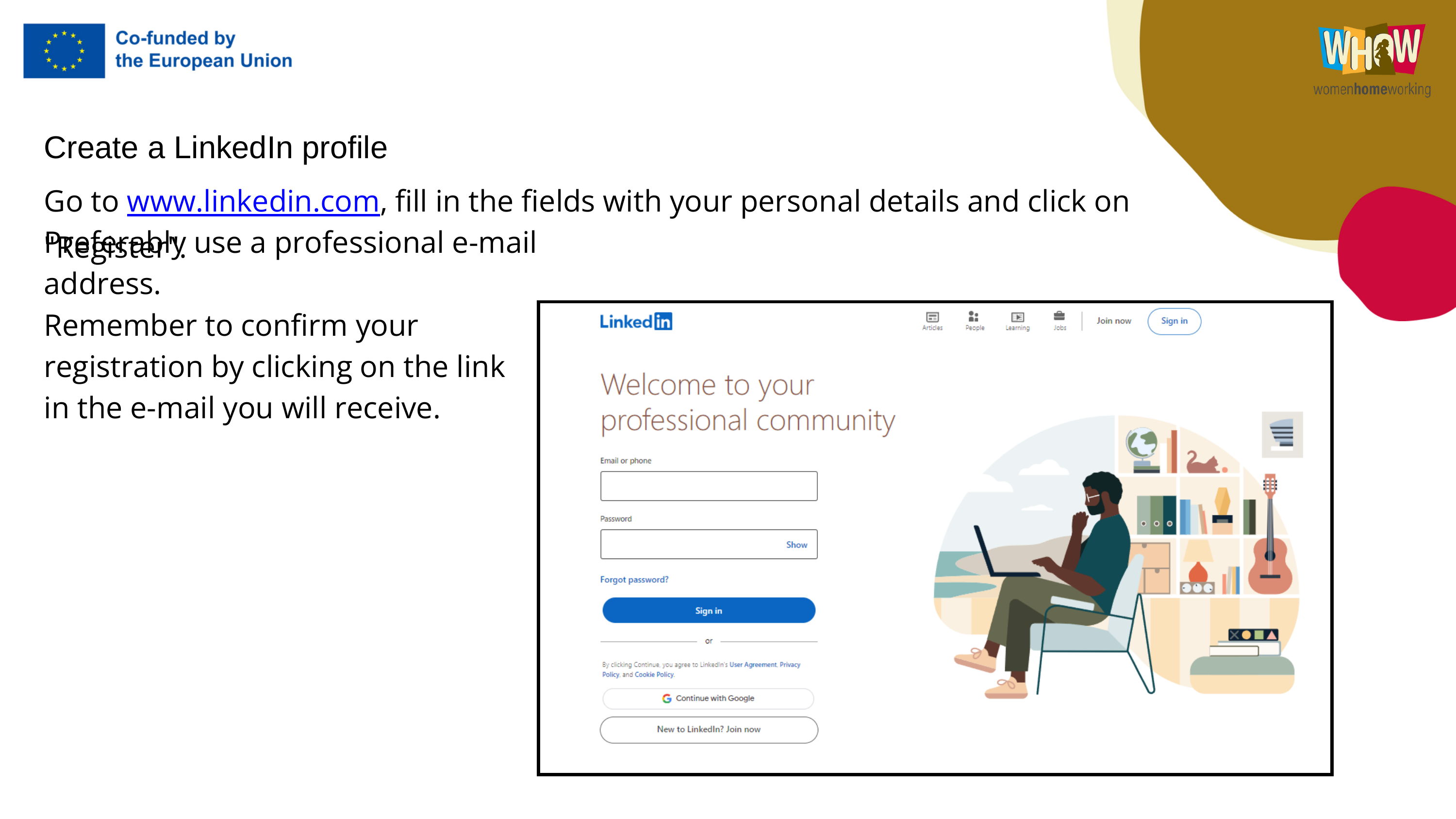

Create a LinkedIn profile
Go to www.linkedin.com, fill in the fields with your personal details and click on "Register".
Preferably use a professional e-mail address.
Remember to confirm your registration by clicking on the link in the e-mail you will receive.